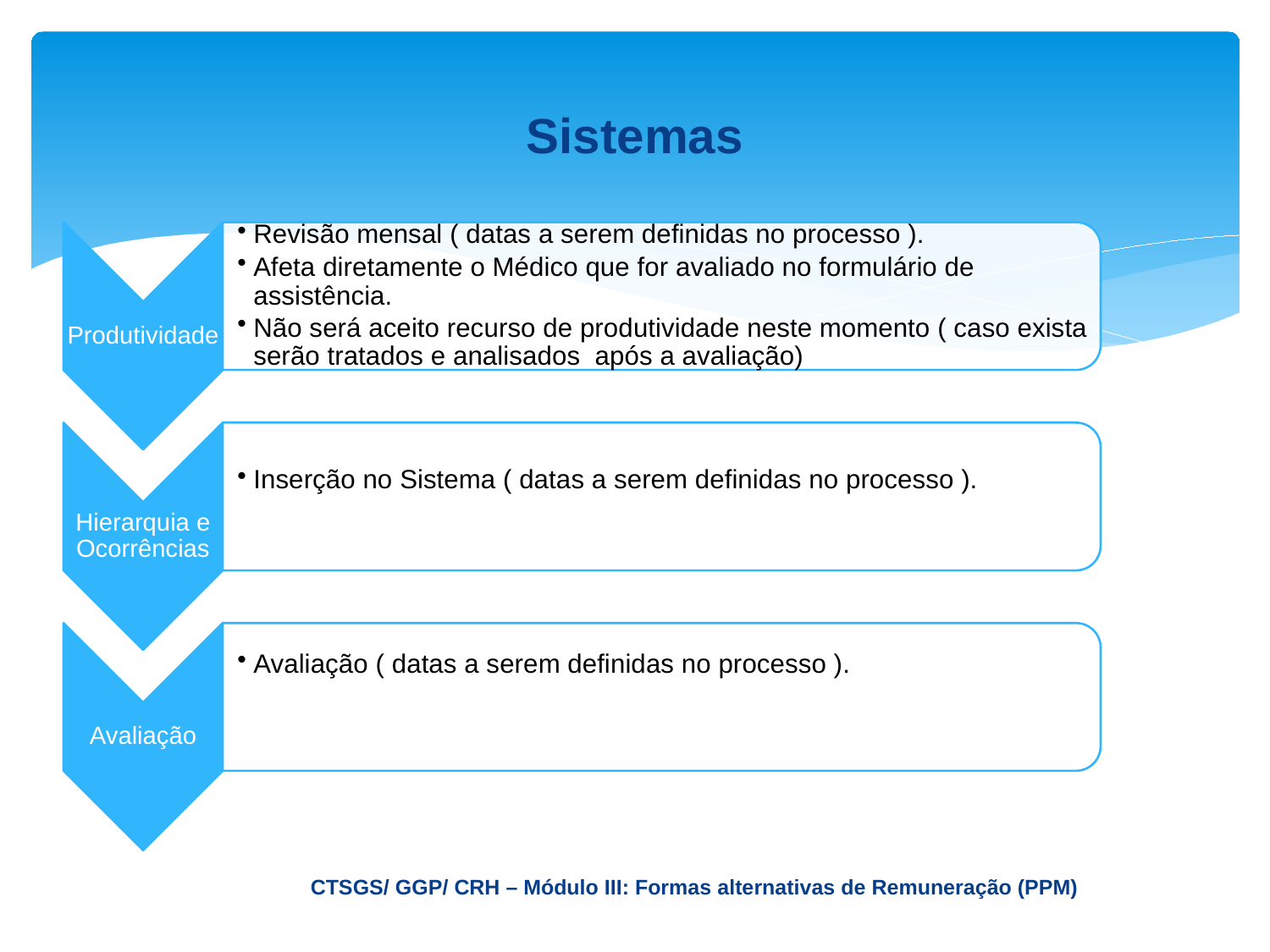

# Sistemas
Produtividade
Revisão mensal ( datas a serem definidas no processo ).
Afeta diretamente o Médico que for avaliado no formulário de assistência.
Não será aceito recurso de produtividade neste momento ( caso exista serão tratados e analisados  após a avaliação)
Hierarquia e Ocorrências
Inserção no Sistema ( datas a serem definidas no processo ).

Avaliação
Avaliação ( datas a serem definidas no processo ).

CTSGS/ GGP/ CRH – Módulo III: Formas alternativas de Remuneração (PPM)